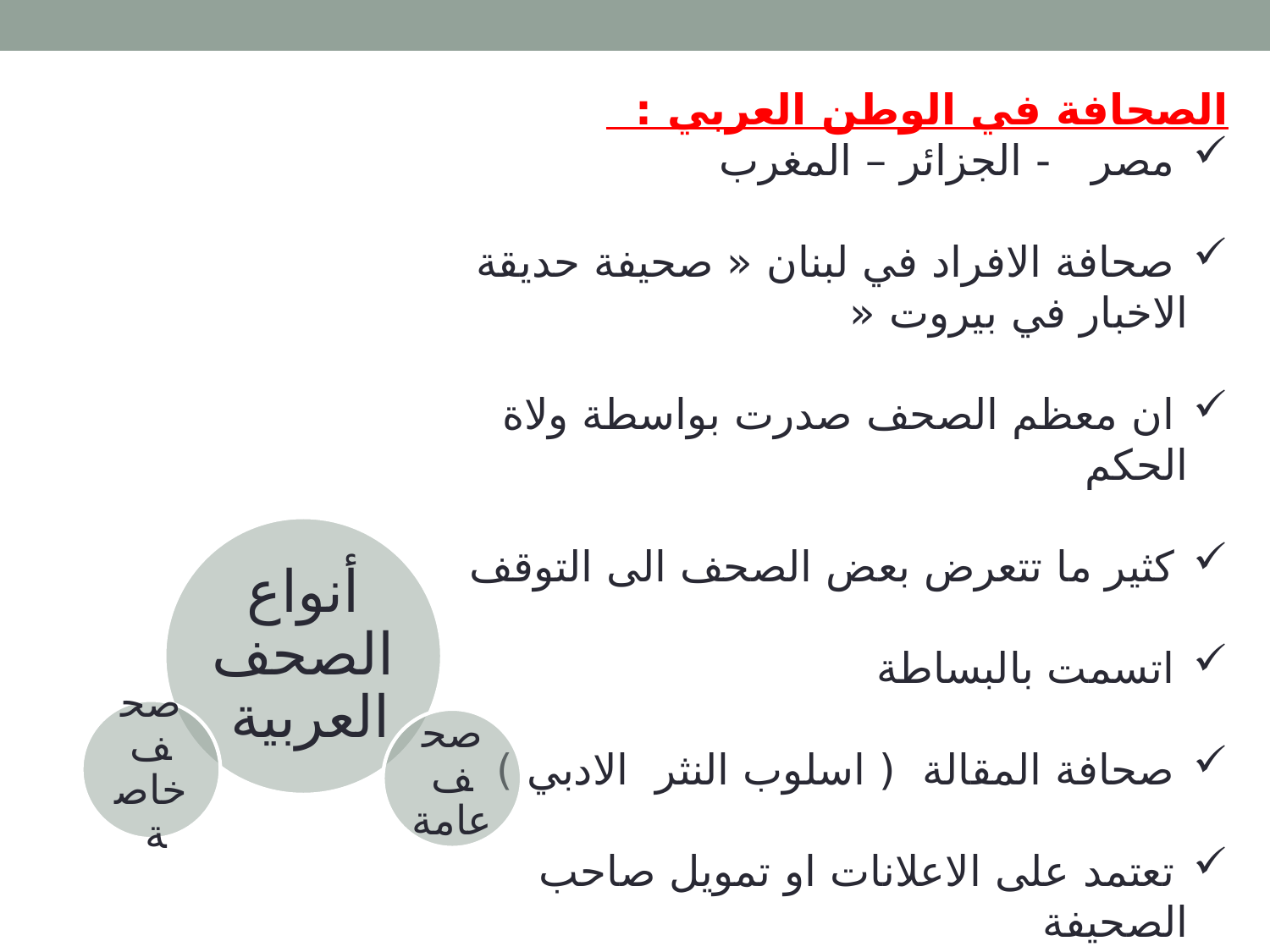

الصحافة في الوطن العربي :
 مصر   - الجزائر – المغرب

 صحافة الافراد في لبنان « صحيفة حديقة الاخبار في بيروت «

 ان معظم الصحف صدرت بواسطة ولاة الحكم

 كثير ما تتعرض بعض الصحف الى التوقف

 اتسمت بالبساطة

 صحافة المقالة  ( اسلوب النثر  الادبي )

 تعتمد على الاعلانات او تمويل صاحب الصحيفة

  صحيفة الاهرام – الشرق الاوسط

أنواع الصحف العربية
صحف عامة
صحف خاصة